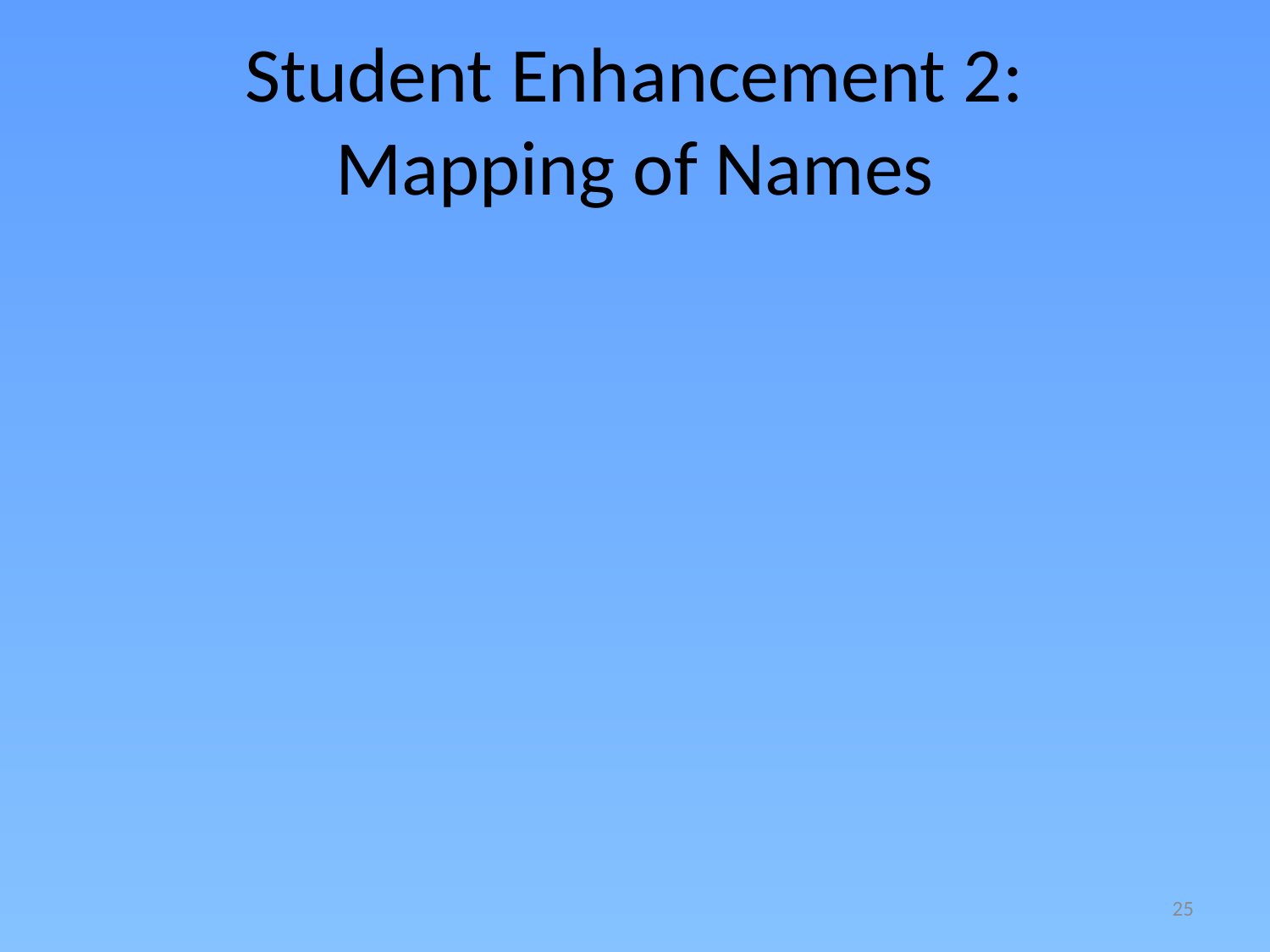

# Student Enhancement 2: Mapping of Names
25